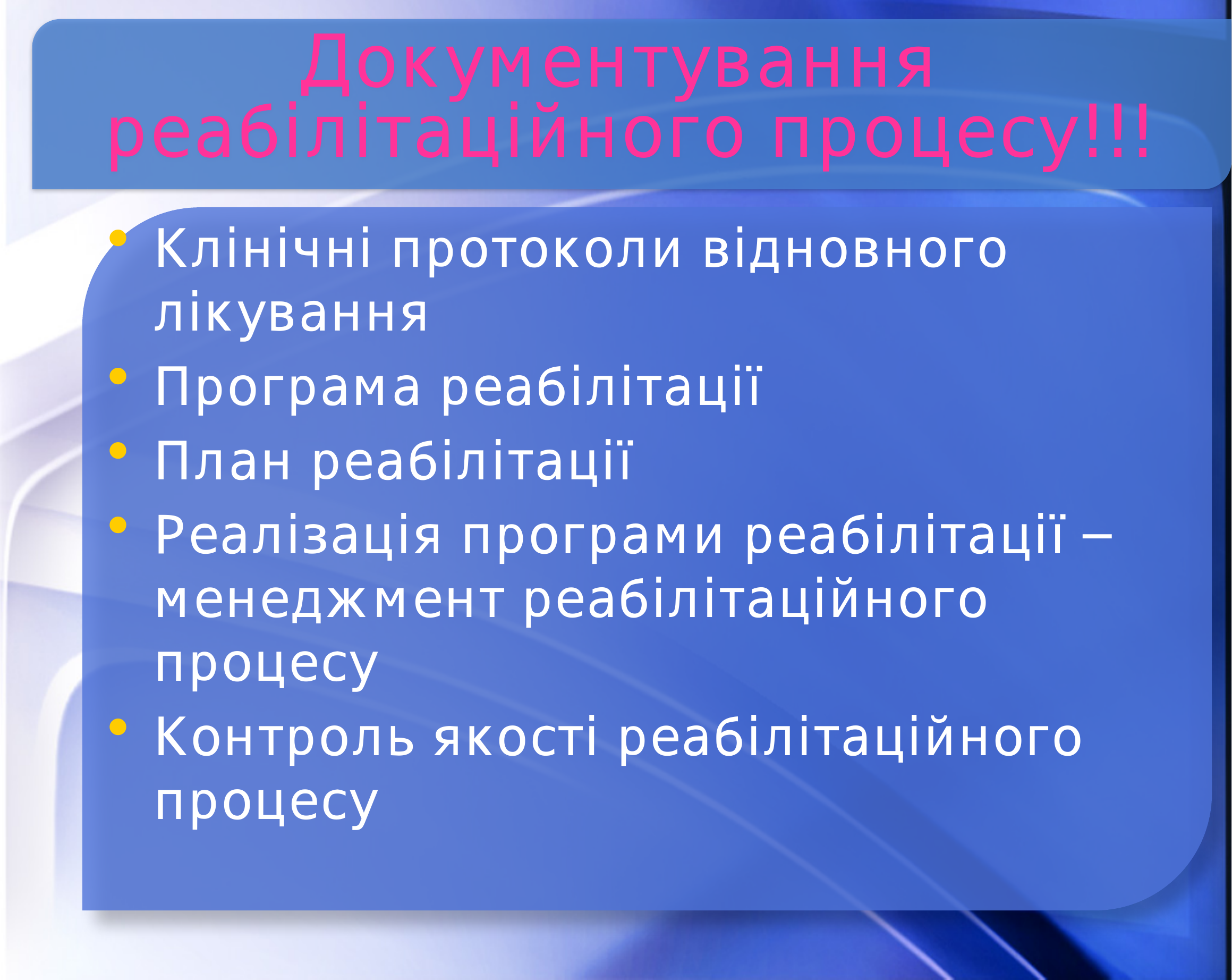

Документування
реабілітаційного процесу!!!

Клінічні протоколи відновного лікування
Програма реабілітації
План реабілітації
Реалізація програми реабілітації – менеджмент реабілітаційного процесу
Контроль якості реабілітаційного процесу

Щоденники реабілітаційних занять

www.med-innovation.com.ua